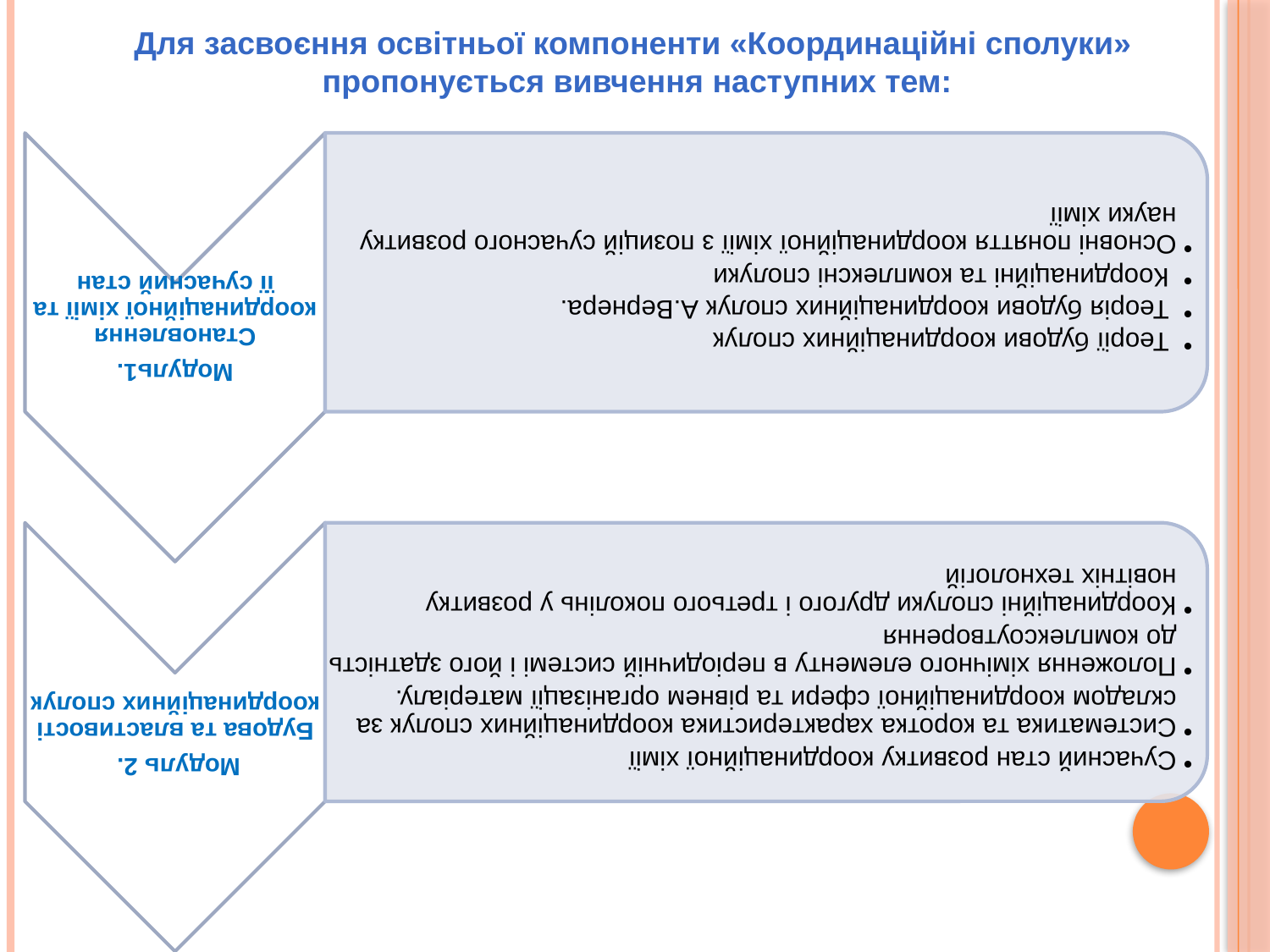

Для засвоєння освітньої компоненти «Координаційні сполуки»
пропонується вивчення наступних тем:

Модуль1.
Становлення координаційної хімії та її сучасний стан

 Теорії будови координаційних сполук
 Теорія будови координаційних сполук А.Вернера.
 Координаційні та комплексні сполуки
Основні поняття координаційної хімії з позицій сучасного розвитку науки хімії

Модуль 2.
Будова та властивості координаційних сполук

Сучасний стан розвитку координаційної хімії
Систематика та коротка характеристика координаційних сполук за складом координаційної сфери та рівнем організації матеріалу.
Положення хімічного елементу в періодичній системі і його здатність до комплексоутворення
Координаційні сполуки другого і третього поколінь у розвитку новітніх технологій